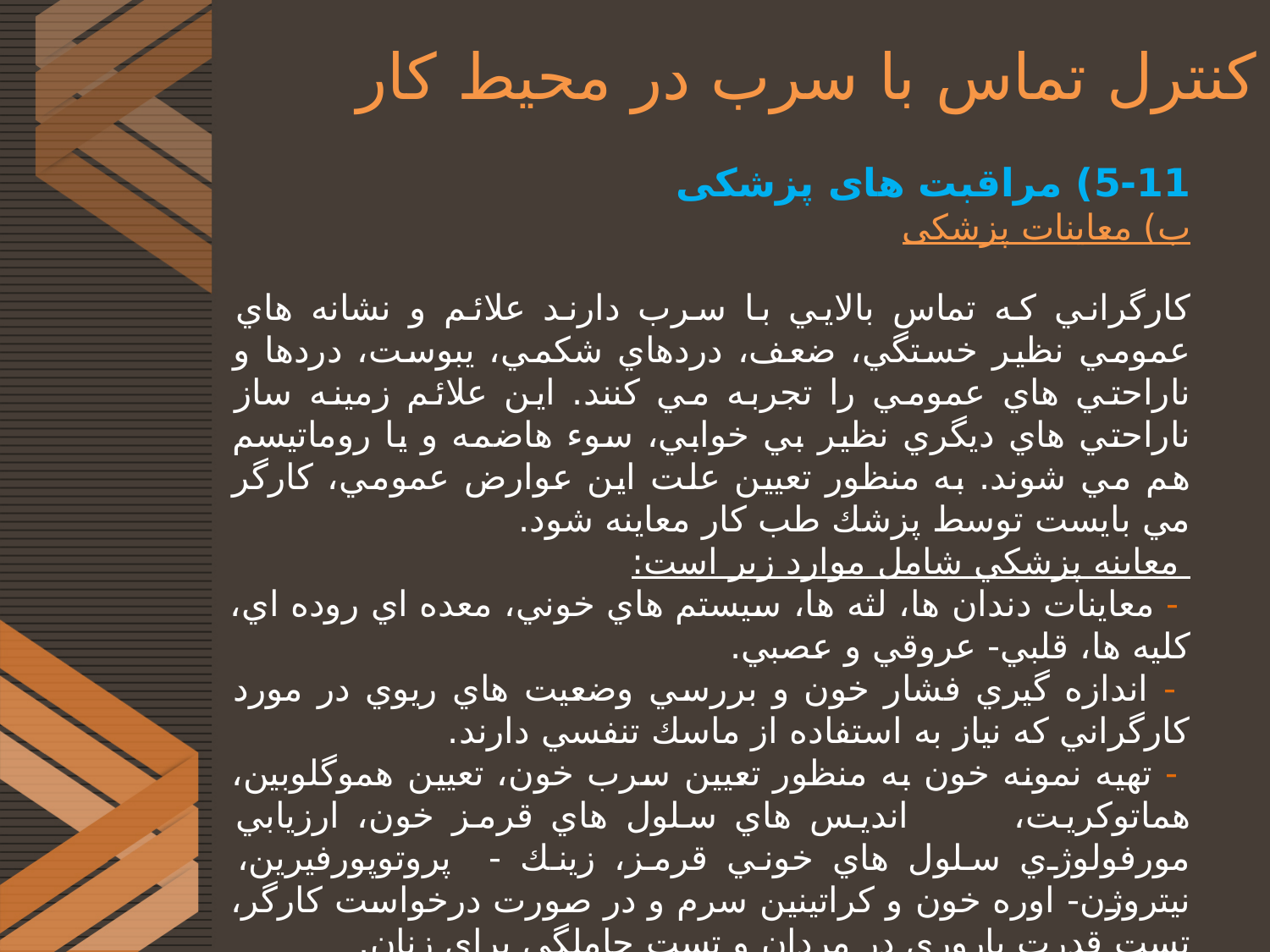

# کنترل تماس با سرب در محیط کار
5-11) مراقبت های پزشکی
ب) معاینات پزشکی

كارگراني كه تماس بالايي با سرب دارند علائم و نشانه هاي عمومي نظير خستگي، ضعف، دردهاي شکمي، يبوست، دردها و ناراحتي هاي عمومي را تجربه مي كنند. اين علائم زمينه ساز ناراحتي هاي ديگري نظير بي خوابي، سوء هاضمه و يا روماتيسم هم مي شوند. به منظور تعيين علت اين عوارض عمومي، كارگر مي بايست توسط پزشك طب كار معاينه شود.
 معاينه پزشکي شامل موارد زير است:
 - معاينات دندان ها، لثه ها، سيستم هاي خوني، معده اي روده اي، كليه ها، قلبي- عروقي و عصبي.
 - اندازه گيري فشار خون و بررسي وضعيت هاي ريوي در مورد كارگراني كه نياز به استفاده از ماسك تنفسي دارند.
 - تهيه نمونه خون به منظور تعيين سرب خون، تعيين هموگلوبين، هماتوكريت،      انديس هاي سلول هاي قرمز خون، ارزيابي مورفولوژي سلول هاي خوني قرمز، زينك -  پروتوپورفيرين، نيتروژن- اوره خون و كراتينين سرم و در صورت درخواست كارگر، تست قدرت باروري در مردان و تست حاملگي براي زنان.